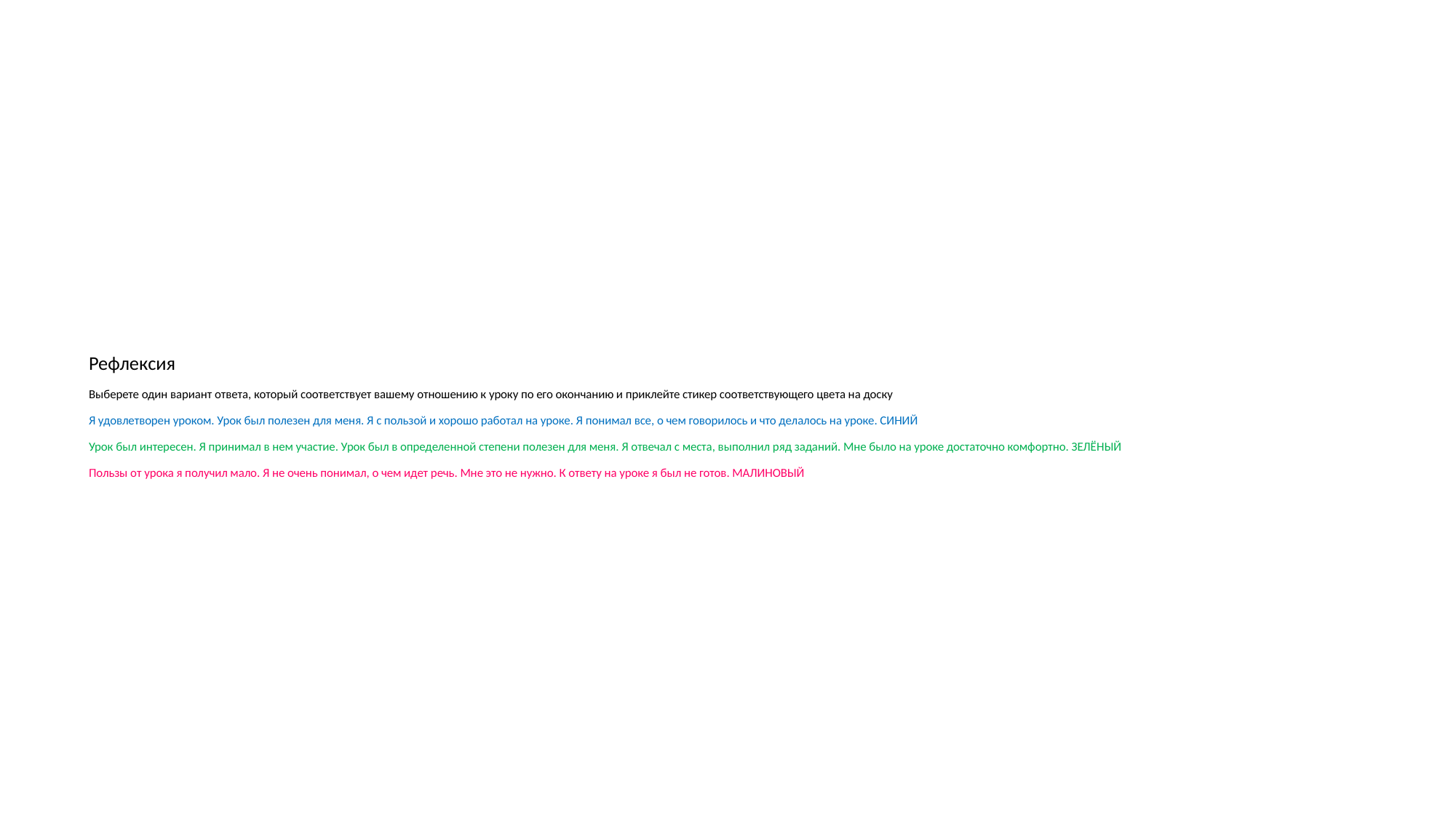

# Рефлексия Выберете один вариант ответа, который соответствует вашему отношению к уроку по его окончанию и приклейте стикер соответствующего цвета на доску Я удовлетворен уроком. Урок был полезен для меня. Я с пользой и хорошо работал на уроке. Я понимал все, о чем говорилось и что делалось на уроке. СИНИЙ   Урок был интересен. Я принимал в нем участие. Урок был в определенной степени полезен для меня. Я отвечал с места, выполнил ряд заданий. Мне было на уроке достаточно комфортно. ЗЕЛЁНЫЙ   Пользы от урока я получил мало. Я не очень понимал, о чем идет речь. Мне это не нужно. К ответу на уроке я был не готов. МАЛИНОВЫЙ